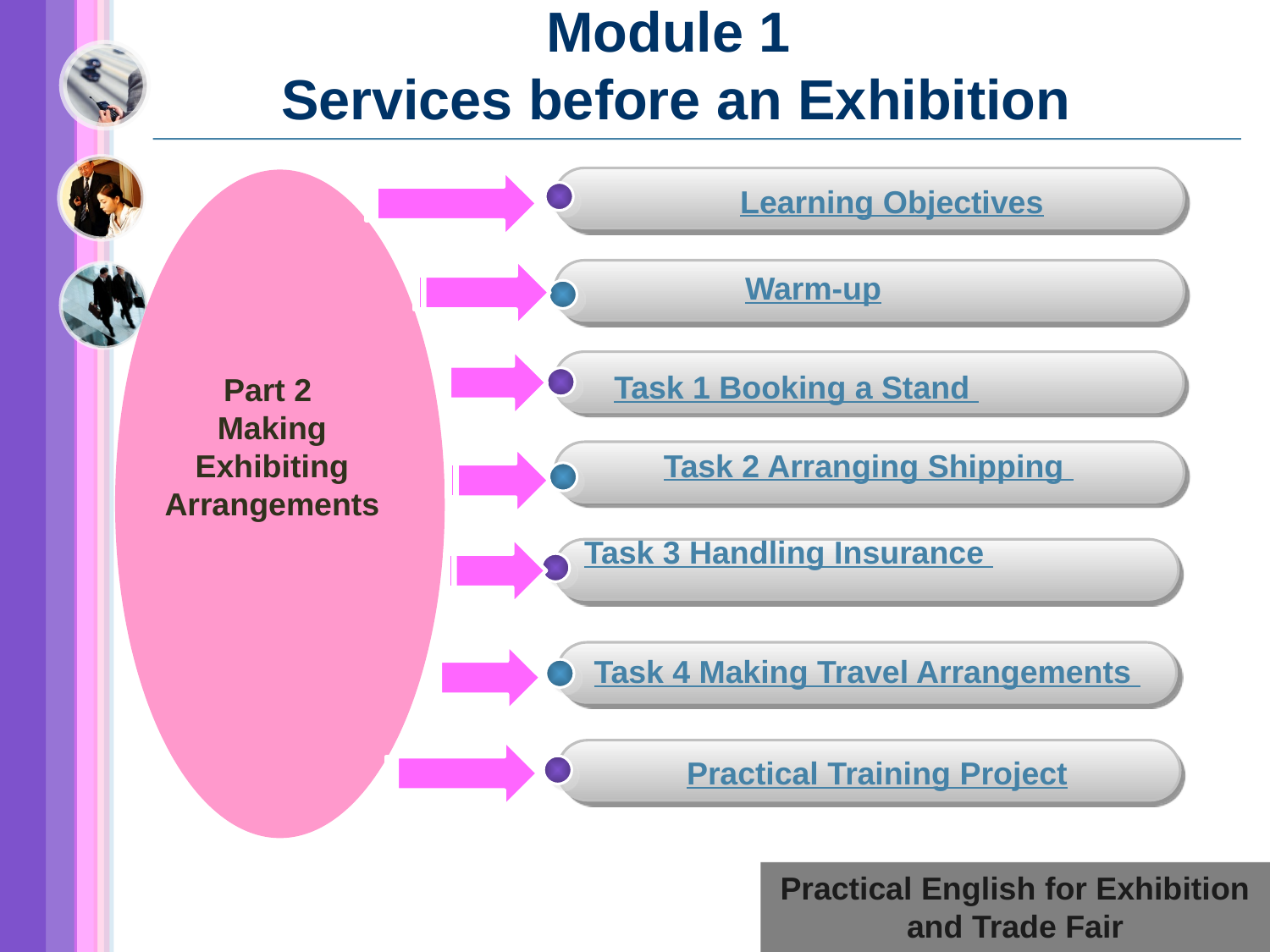

# Module 1 Services before an Exhibition

Learning Objectives

Warm-up

Task 1 Booking a Stand
Part 2
Making Exhibiting Arrangements

Task 2 Arranging Shipping

Task 3 Handling Insurance

Task 4 Making Travel Arrangements

Practical Training Project

Practical English for Exhibition and Trade Fair